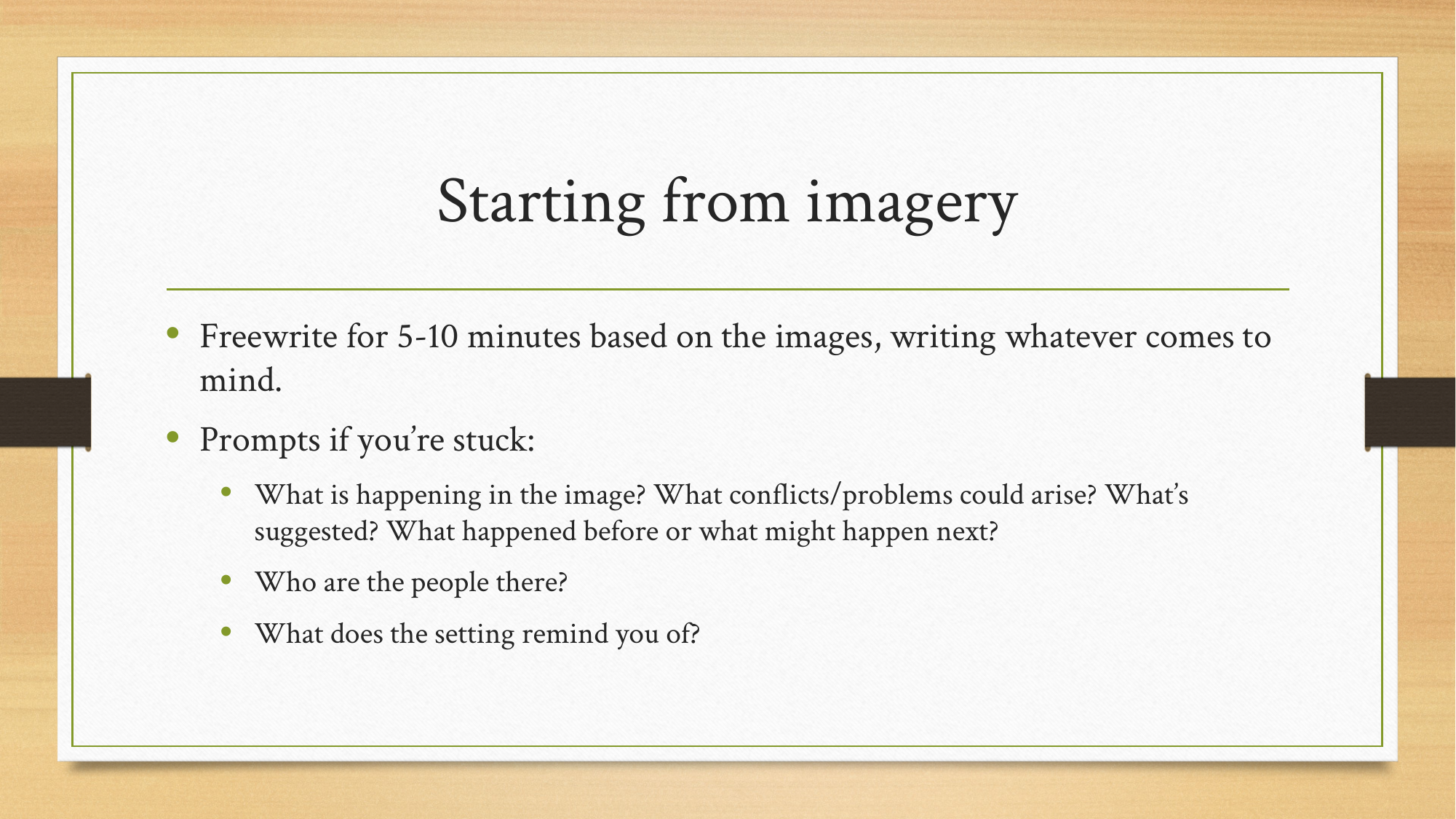

# Starting from imagery
Freewrite for 5-10 minutes based on the images, writing whatever comes to mind.
Prompts if you’re stuck:
What is happening in the image? What conflicts/problems could arise? What’s suggested? What happened before or what might happen next?
Who are the people there?
What does the setting remind you of?